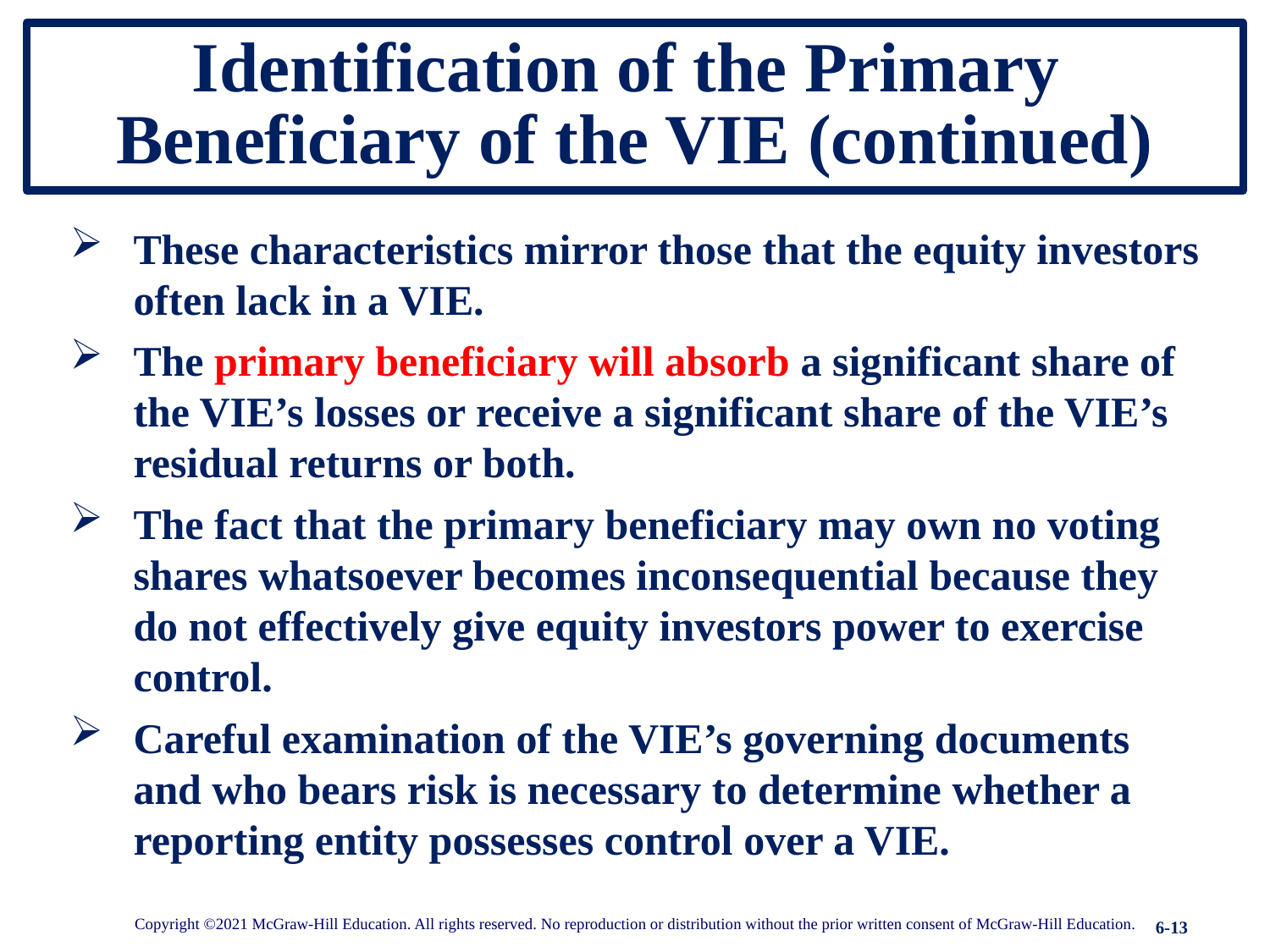

# Identification of the Primary Beneficiary of the VIE (continued)
These characteristics mirror those that the equity investors often lack in a VIE.
The primary beneficiary will absorb a significant share of the VIE’s losses or receive a significant share of the VIE’s residual returns or both.
The fact that the primary beneficiary may own no voting shares whatsoever becomes inconsequential because they do not effectively give equity investors power to exercise control.
Careful examination of the VIE’s governing documents and who bears risk is necessary to determine whether a reporting entity possesses control over a VIE.
Copyright ©2021 McGraw-Hill Education. All rights reserved. No reproduction or distribution without the prior written consent of McGraw-Hill Education.
6-13